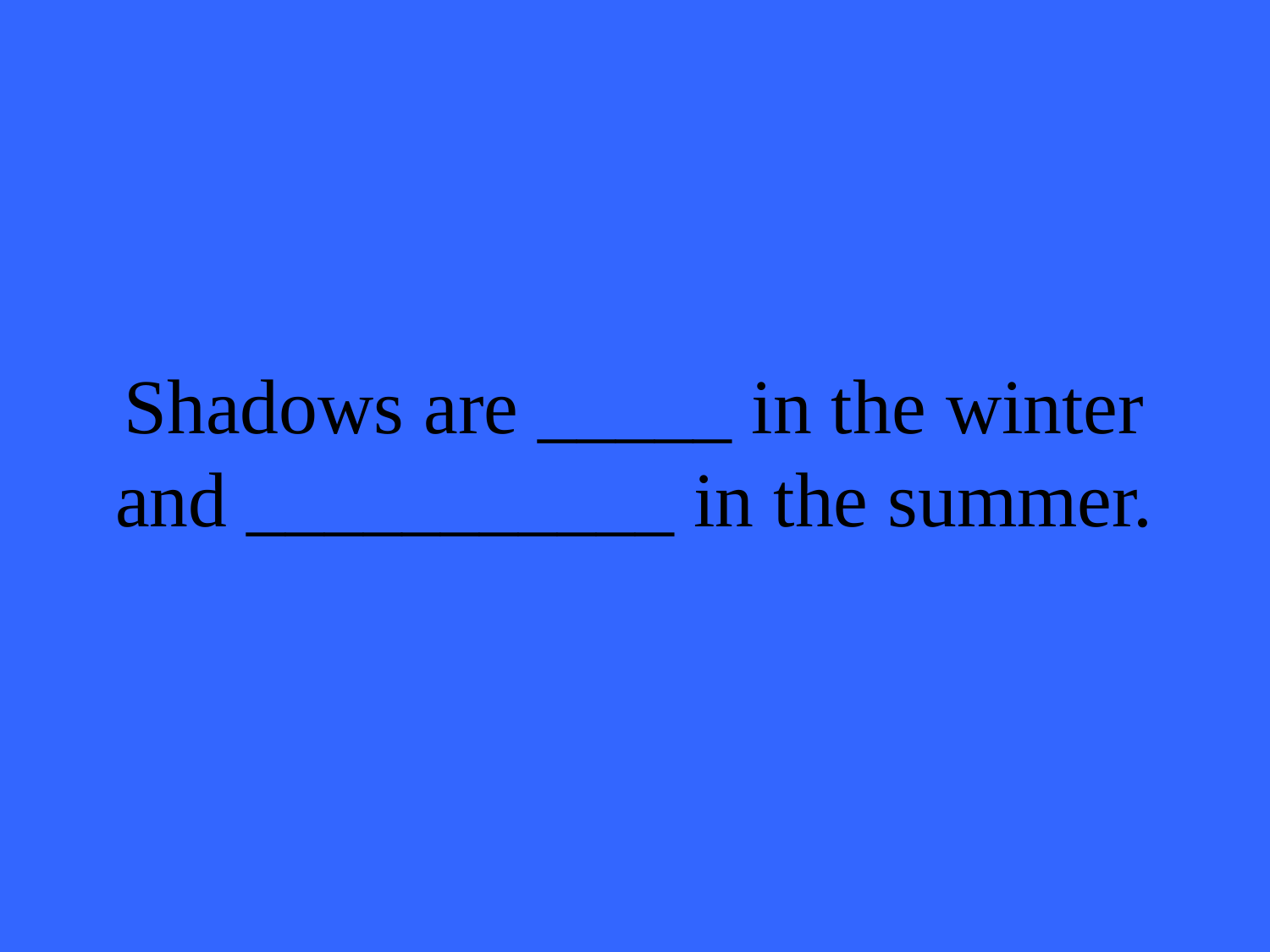

# Shadows are _____ in the winter and ___________ in the summer.